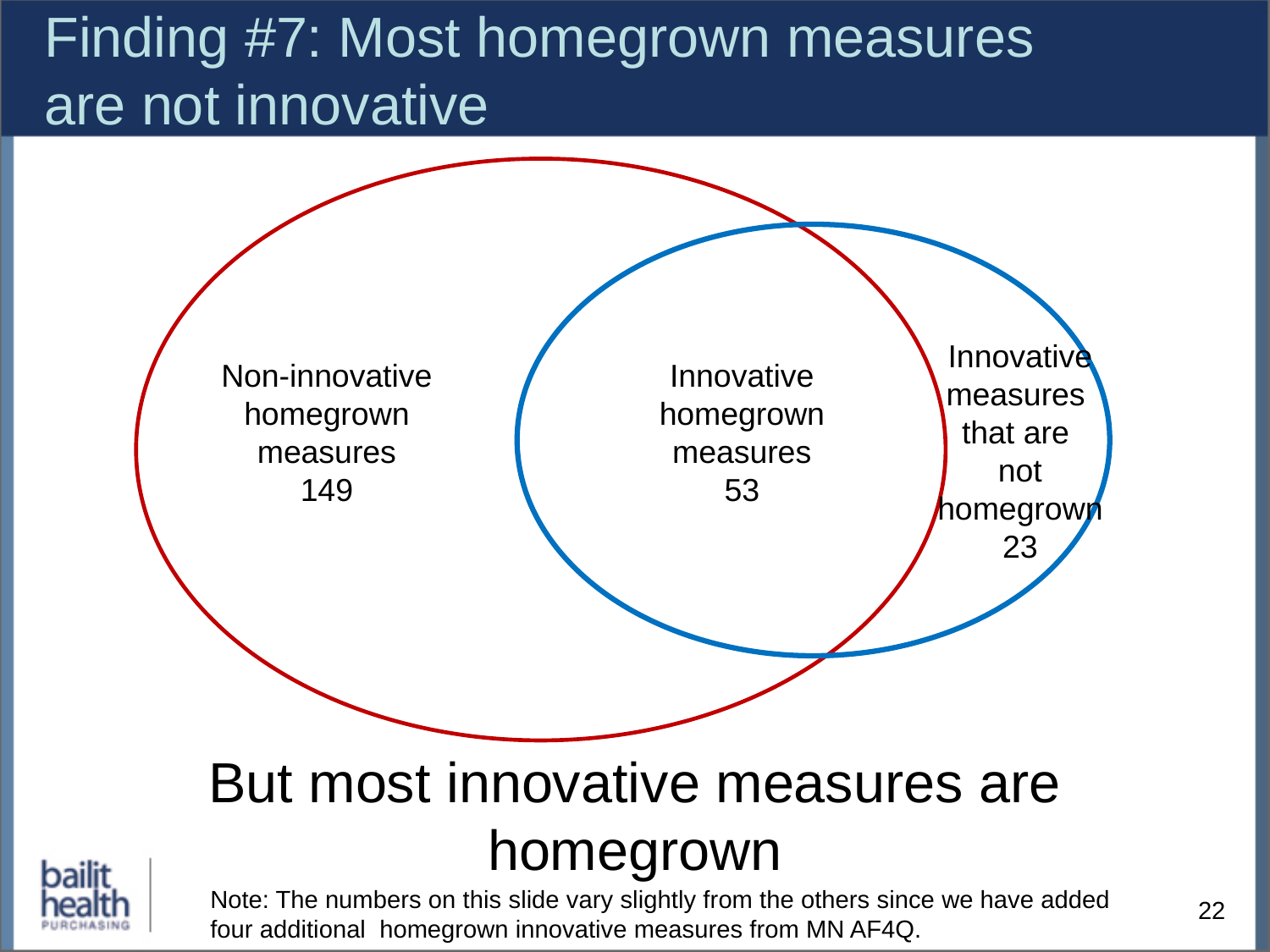

# Finding #7: Most homegrown measures are not innovative

Innovative measures
that are
not homegrown
23
Innovative homegrown measures
53
Non-innovative homegrown measures
149
But most innovative measures are homegrown
Note: The numbers on this slide vary slightly from the others since we have added four additional  homegrown innovative measures from MN AF4Q.
22